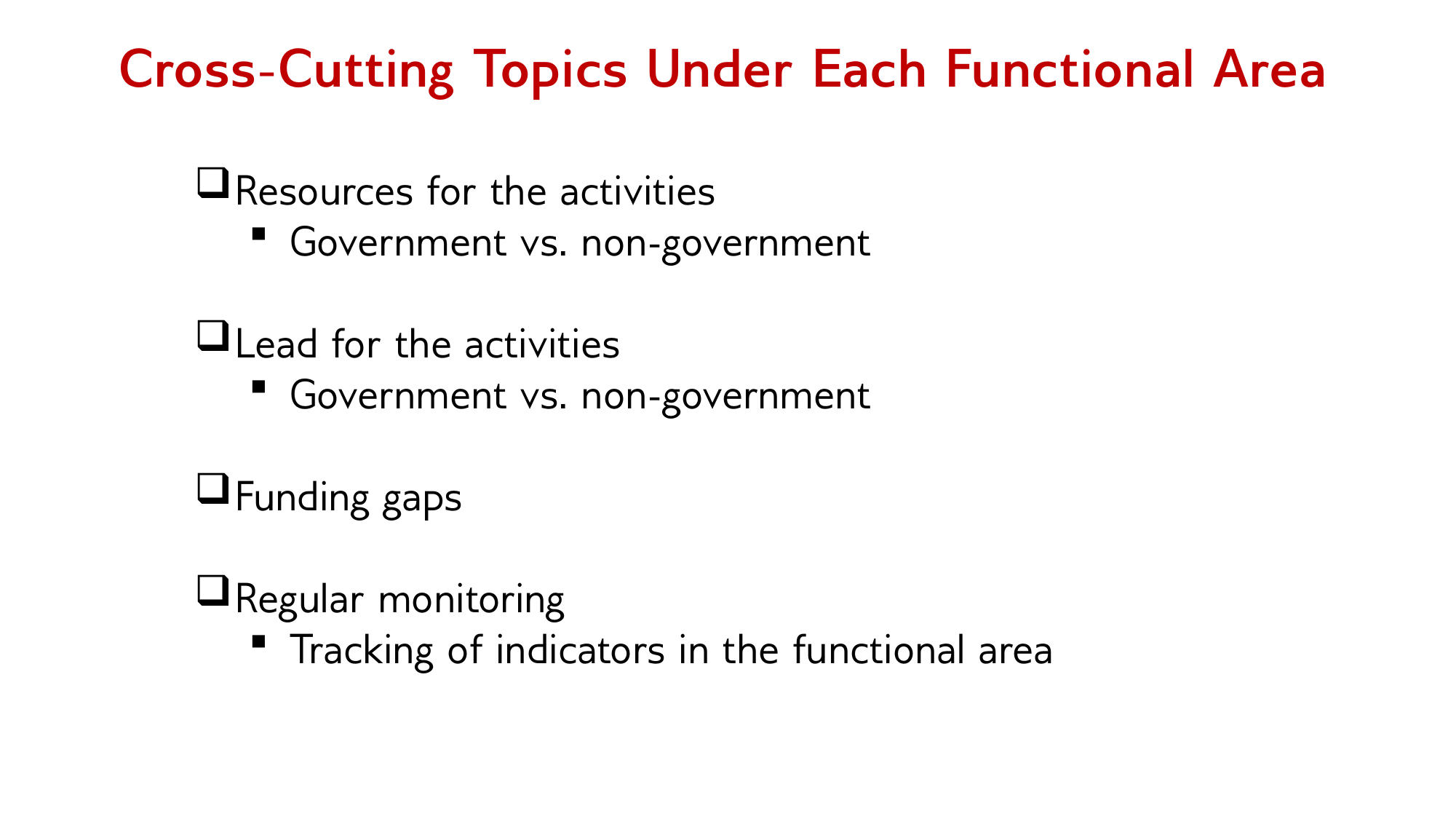

# Cross-Cutting Topics Under Each Functional Area
Resources for the activities
Government vs. non-government

Lead for the activities
Government vs. non-government

Funding gaps

Regular monitoring
Tracking of indicators in the functional area